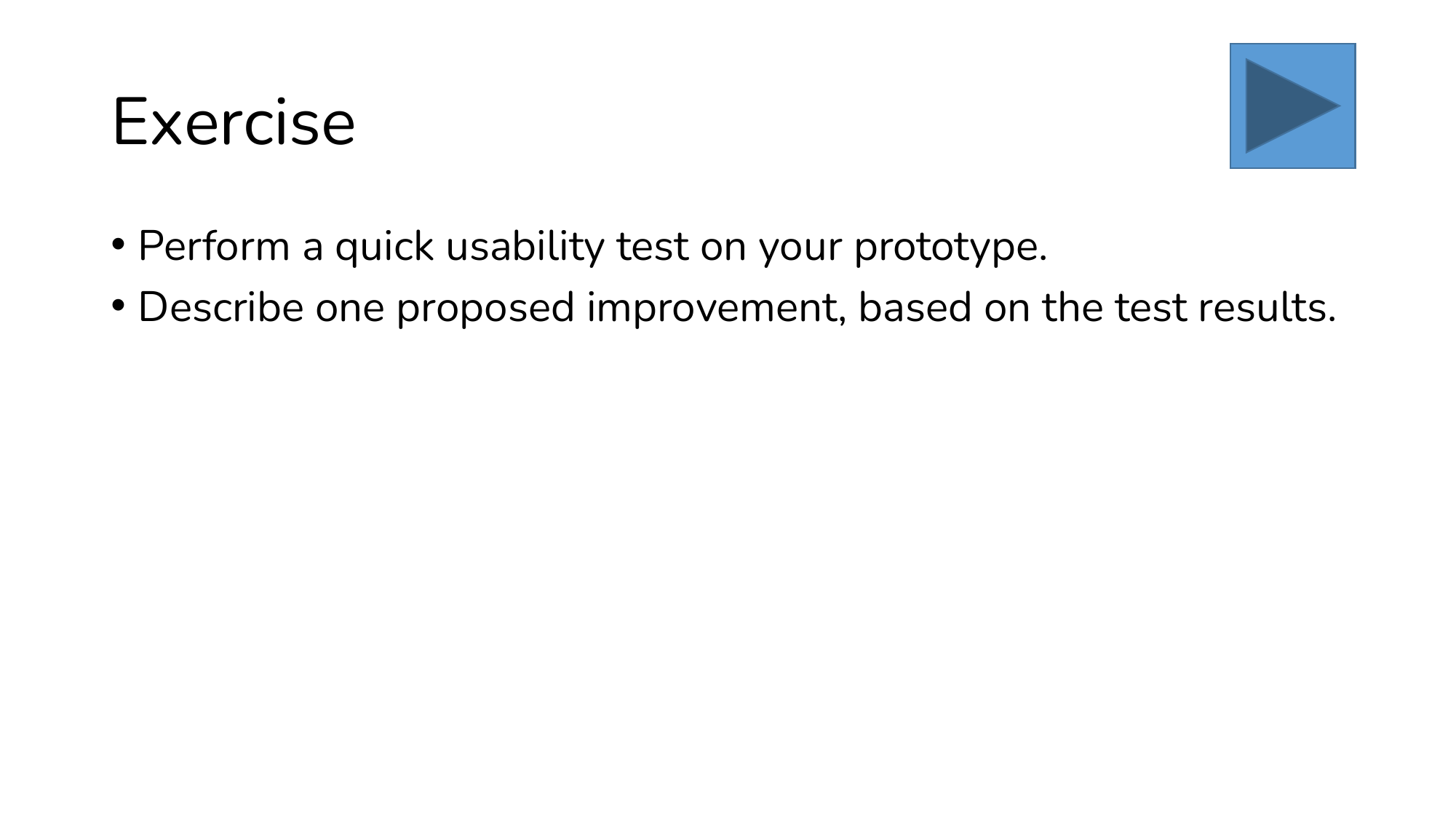

# Exercise

Perform a quick usability test on your prototype.
Describe one proposed improvement, based on the test results.